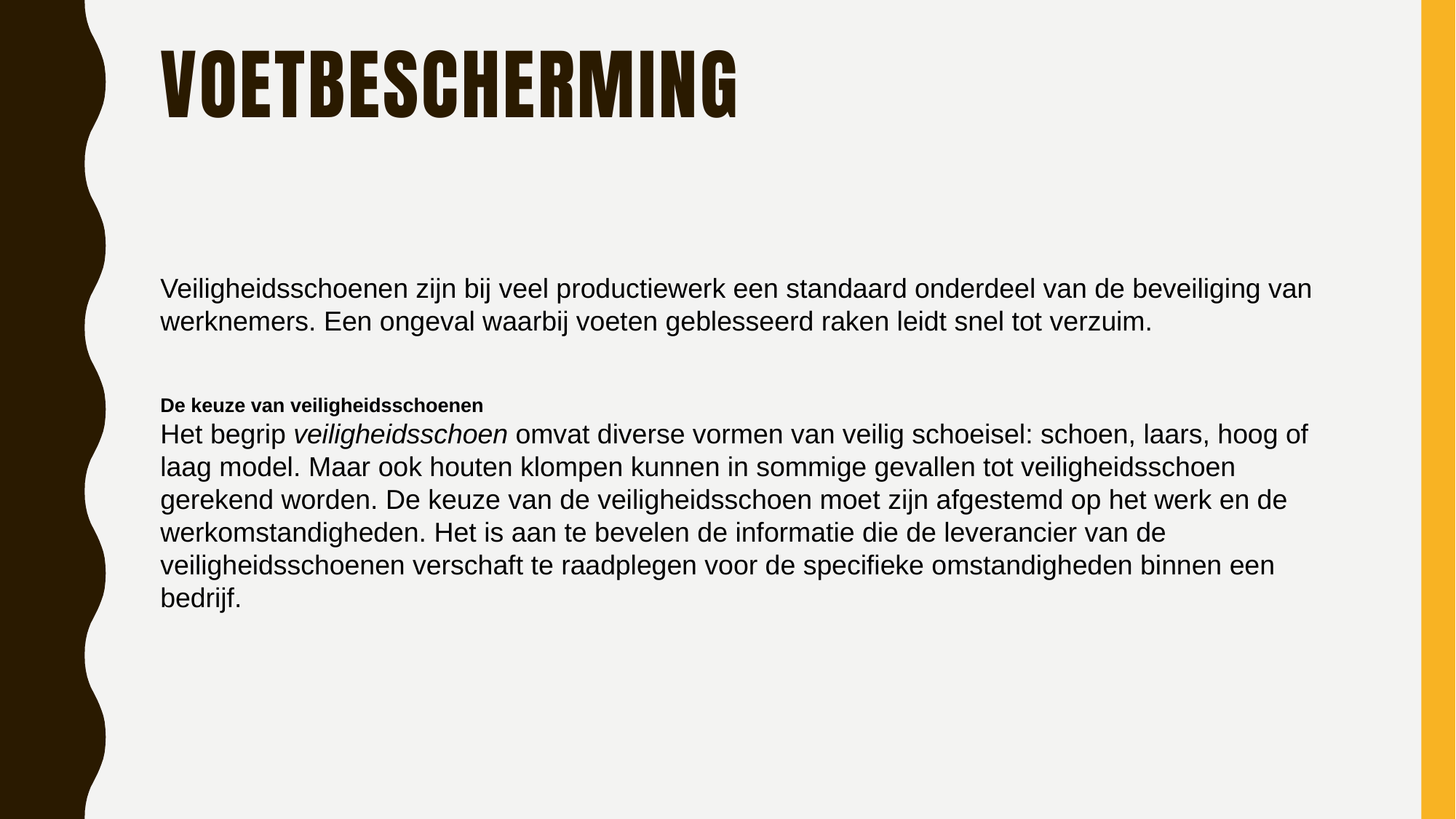

# Voetbescherming
Veiligheidsschoenen zijn bij veel productiewerk een standaard onderdeel van de beveiliging van werknemers. Een ongeval waarbij voeten geblesseerd raken leidt snel tot verzuim.

De keuze van veiligheidsschoenen
Het begrip veiligheidsschoen omvat diverse vormen van veilig schoeisel: schoen, laars, hoog of laag model. Maar ook houten klompen kunnen in sommige gevallen tot veiligheidsschoen gerekend worden. De keuze van de veiligheidsschoen moet zijn afgestemd op het werk en de werkomstandigheden. Het is aan te bevelen de informatie die de leverancier van de veiligheidsschoenen verschaft te raadplegen voor de specifieke omstandigheden binnen een bedrijf.